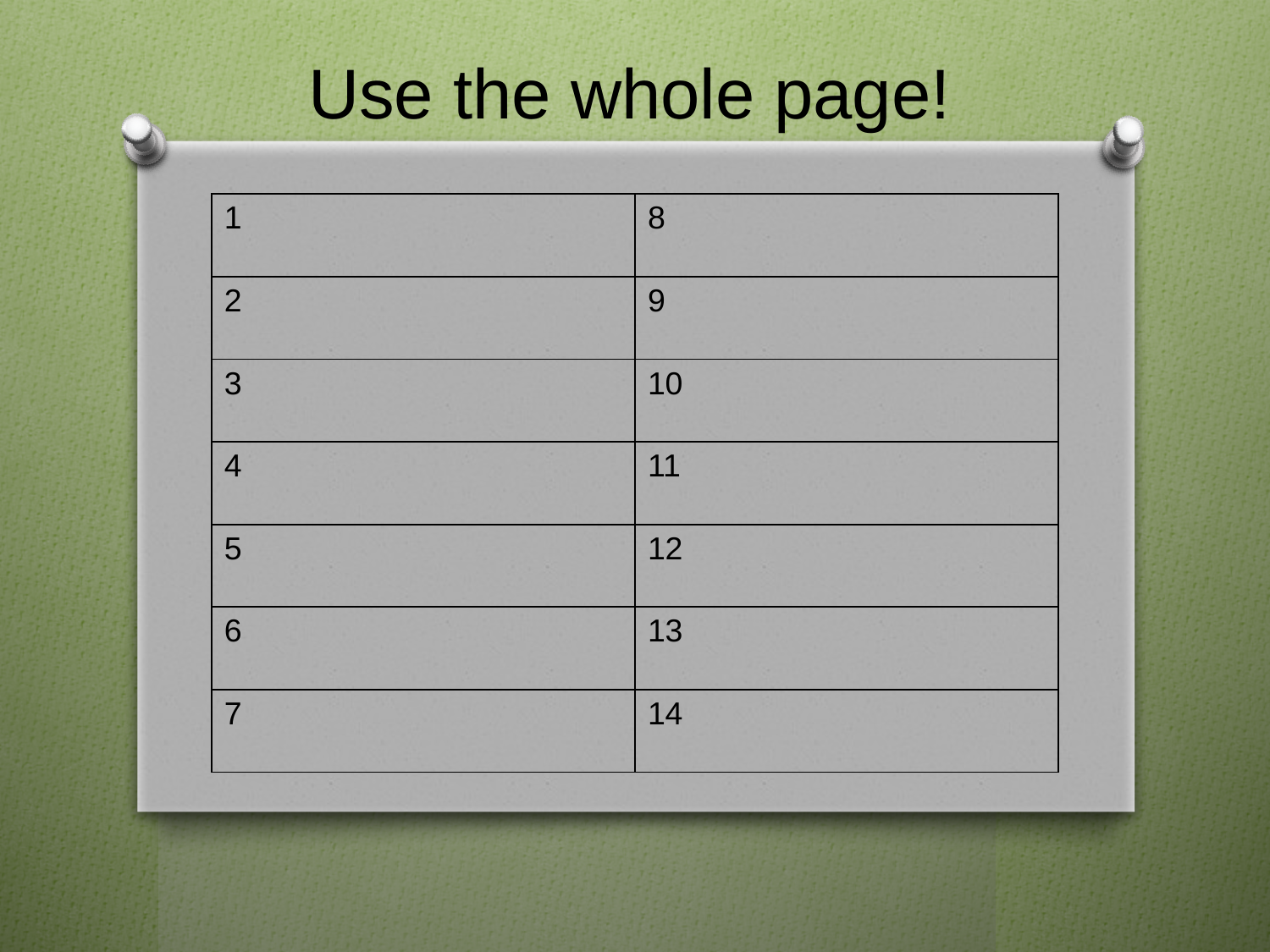

Use the whole page!
| 1 | 8 |
| --- | --- |
| 2 | 9 |
| 3 | 10 |
| 4 | 11 |
| 5 | 12 |
| 6 | 13 |
| 7 | 14 |